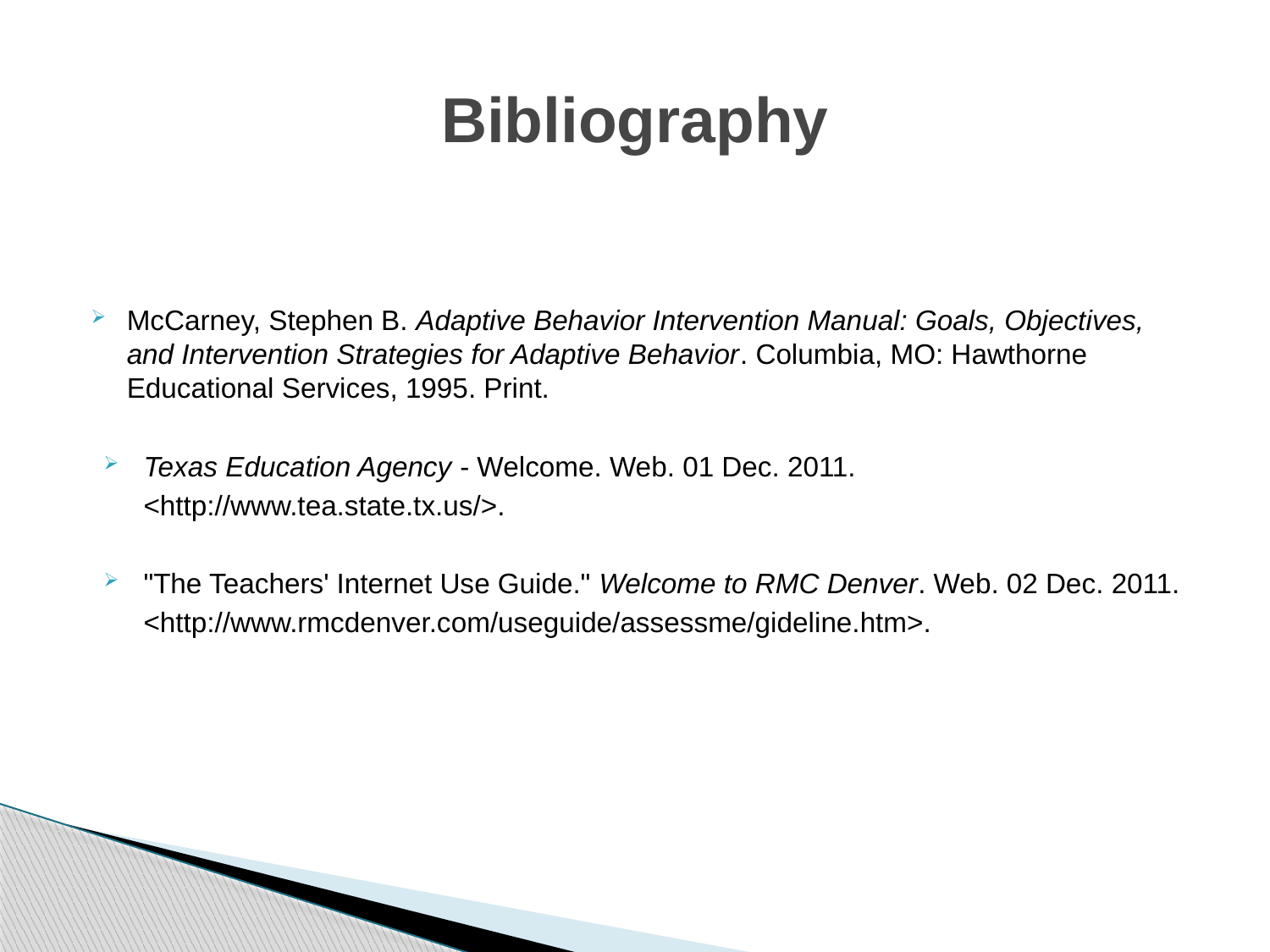

# Bibliography

McCarney, Stephen B. Adaptive Behavior Intervention Manual: Goals, Objectives, and Intervention Strategies for Adaptive Behavior. Columbia, MO: Hawthorne Educational Services, 1995. Print.

Texas Education Agency - Welcome. Web. 01 Dec. 2011. <http://www.tea.state.tx.us/>.

"The Teachers' Internet Use Guide." Welcome to RMC Denver. Web. 02 Dec. 2011. <http://www.rmcdenver.com/useguide/assessme/gideline.htm>.